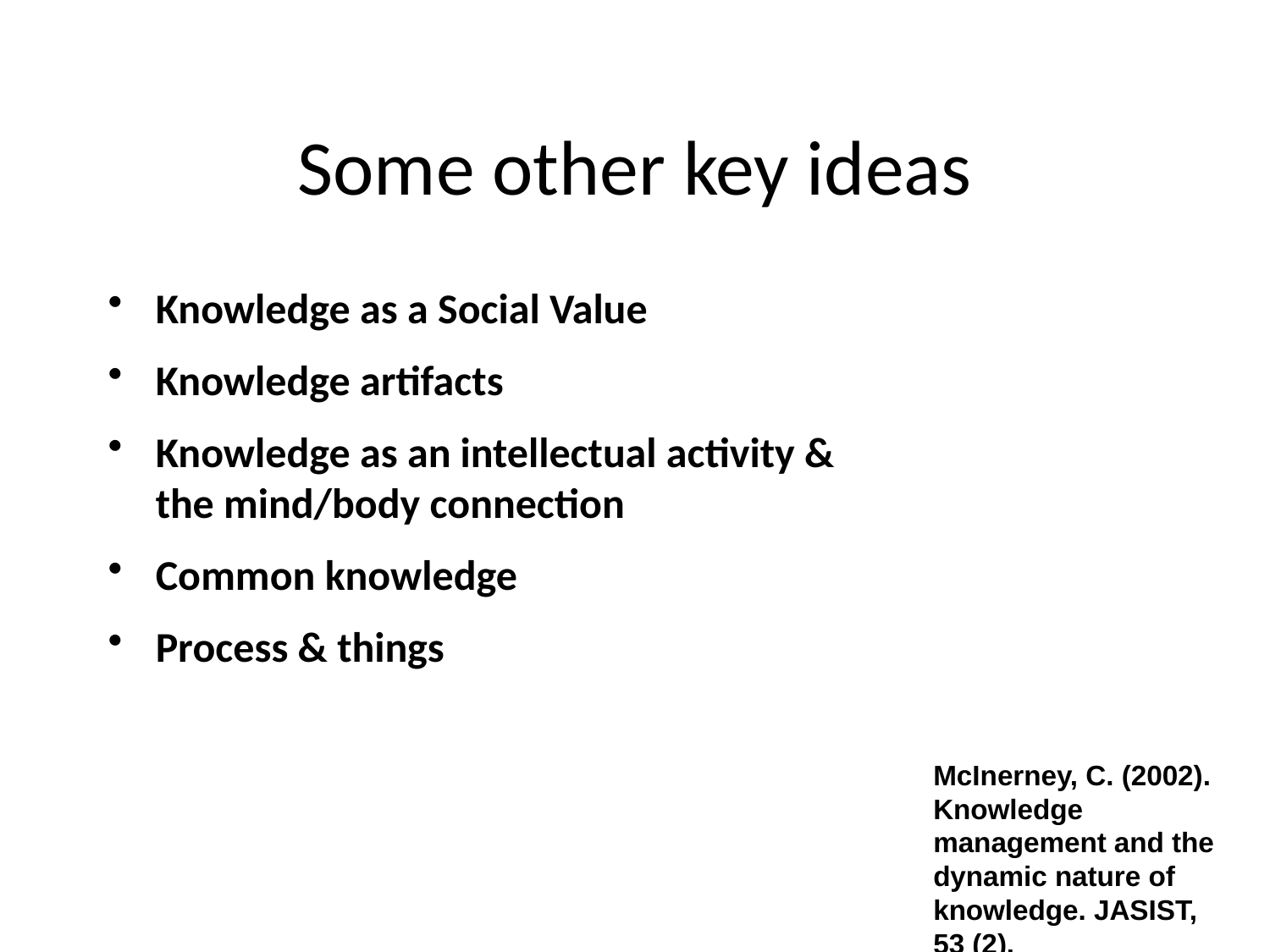

# Some other key ideas
Knowledge as a Social Value
Knowledge artifacts
Knowledge as an intellectual activity & the mind/body connection
Common knowledge
Process & things

McInerney, C. (2002). Knowledge management and the dynamic nature of knowledge. JASIST, 53 (2).